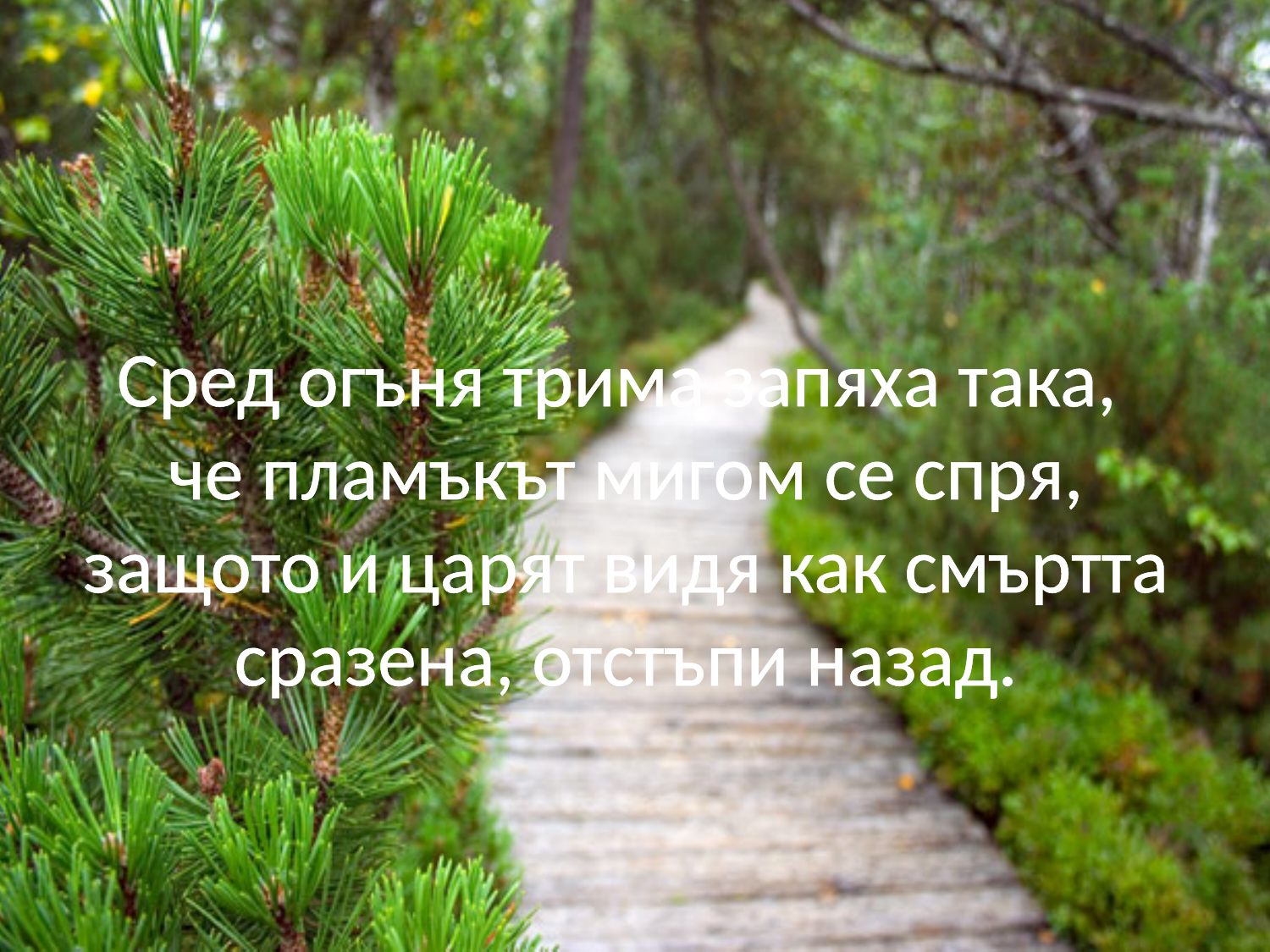

# Сред огъня трима запяха така, че пламъкът мигом се спря, защото и царят видя как смъртта сразена, отстъпи назад.